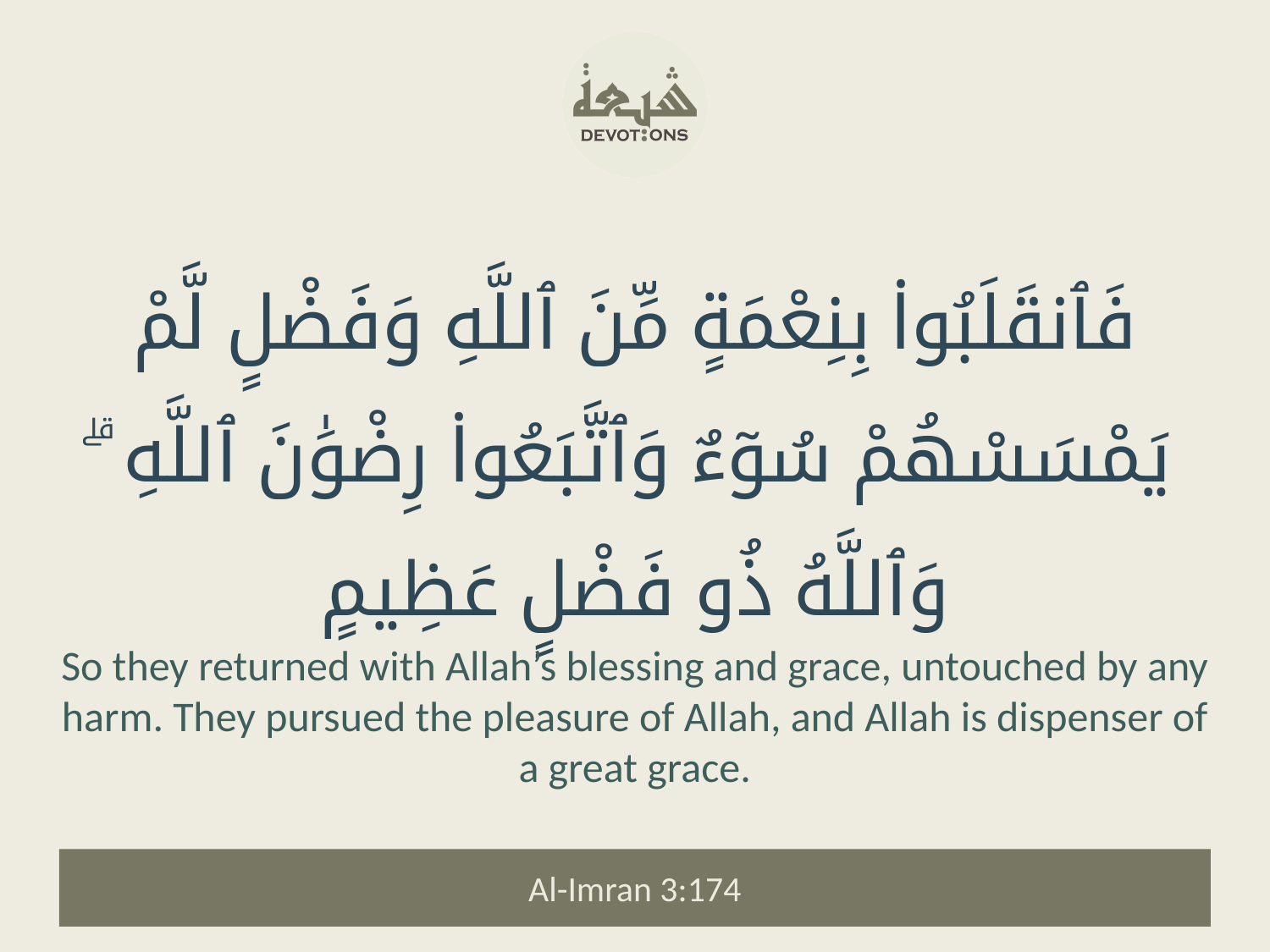

فَٱنقَلَبُوا۟ بِنِعْمَةٍ مِّنَ ٱللَّهِ وَفَضْلٍ لَّمْ يَمْسَسْهُمْ سُوٓءٌ وَٱتَّبَعُوا۟ رِضْوَٰنَ ٱللَّهِ ۗ وَٱللَّهُ ذُو فَضْلٍ عَظِيمٍ
So they returned with Allah’s blessing and grace, untouched by any harm. They pursued the pleasure of Allah, and Allah is dispenser of a great grace.
Al-Imran 3:174